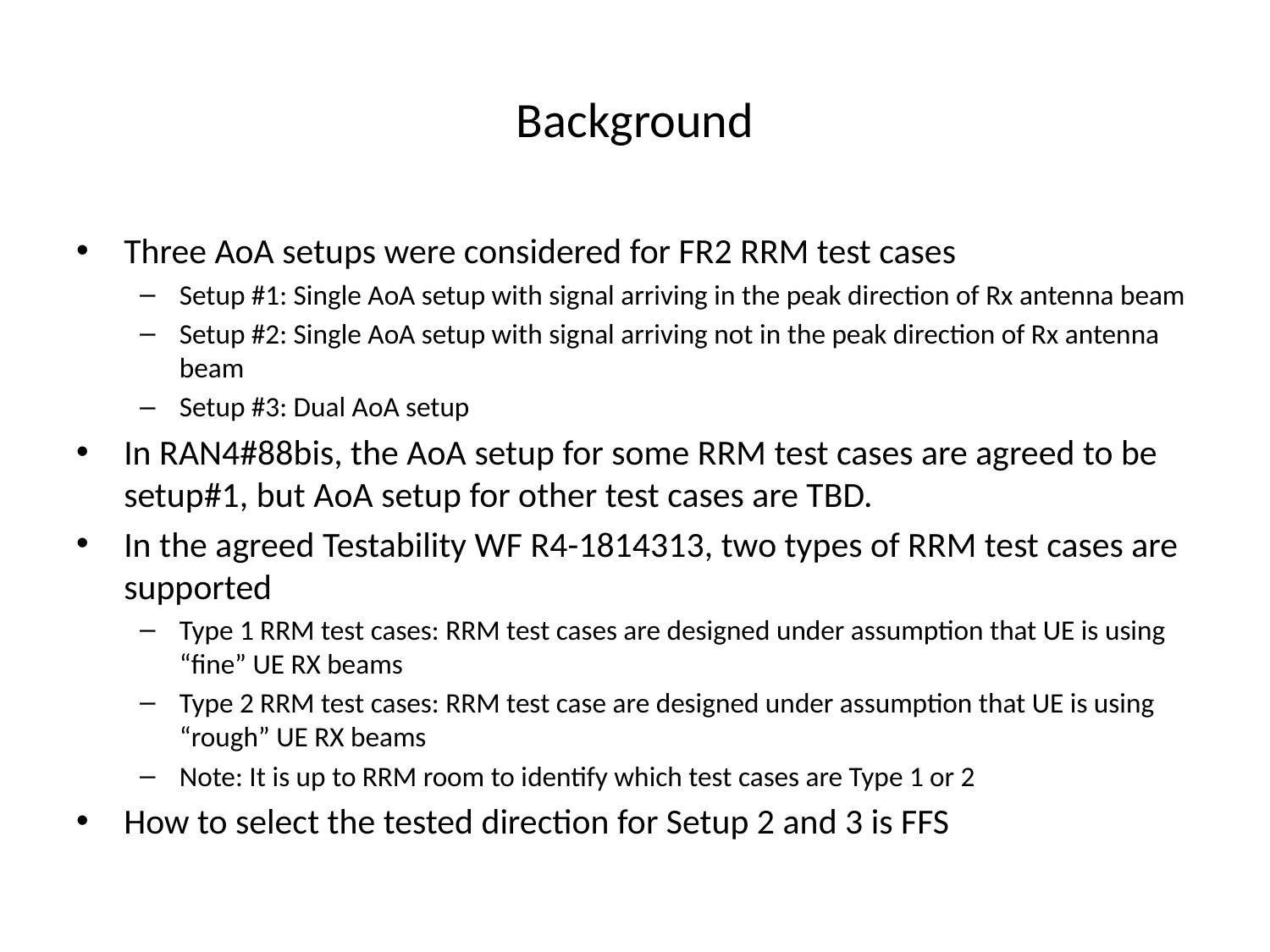

# Background
Three AoA setups were considered for FR2 RRM test cases
Setup #1: Single AoA setup with signal arriving in the peak direction of Rx antenna beam
Setup #2: Single AoA setup with signal arriving not in the peak direction of Rx antenna beam
Setup #3: Dual AoA setup
In RAN4#88bis, the AoA setup for some RRM test cases are agreed to be setup#1, but AoA setup for other test cases are TBD.
In the agreed Testability WF R4-1814313, two types of RRM test cases are supported
Type 1 RRM test cases: RRM test cases are designed under assumption that UE is using “fine” UE RX beams
Type 2 RRM test cases: RRM test case are designed under assumption that UE is using “rough” UE RX beams
Note: It is up to RRM room to identify which test cases are Type 1 or 2
How to select the tested direction for Setup 2 and 3 is FFS